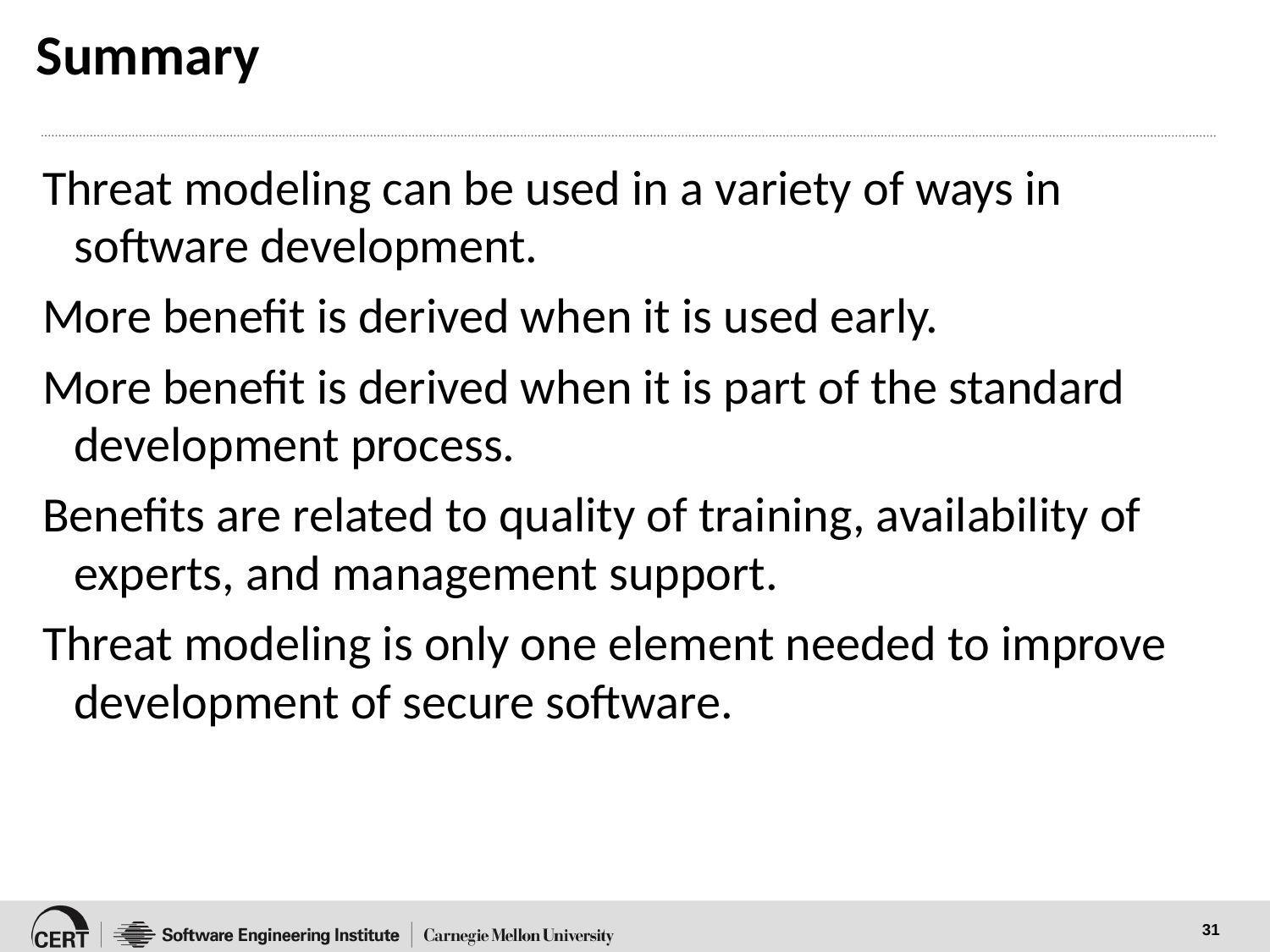

# Summary
Threat modeling can be used in a variety of ways in software development.
More benefit is derived when it is used early.
More benefit is derived when it is part of the standard development process.
Benefits are related to quality of training, availability of experts, and management support.
Threat modeling is only one element needed to improve development of secure software.